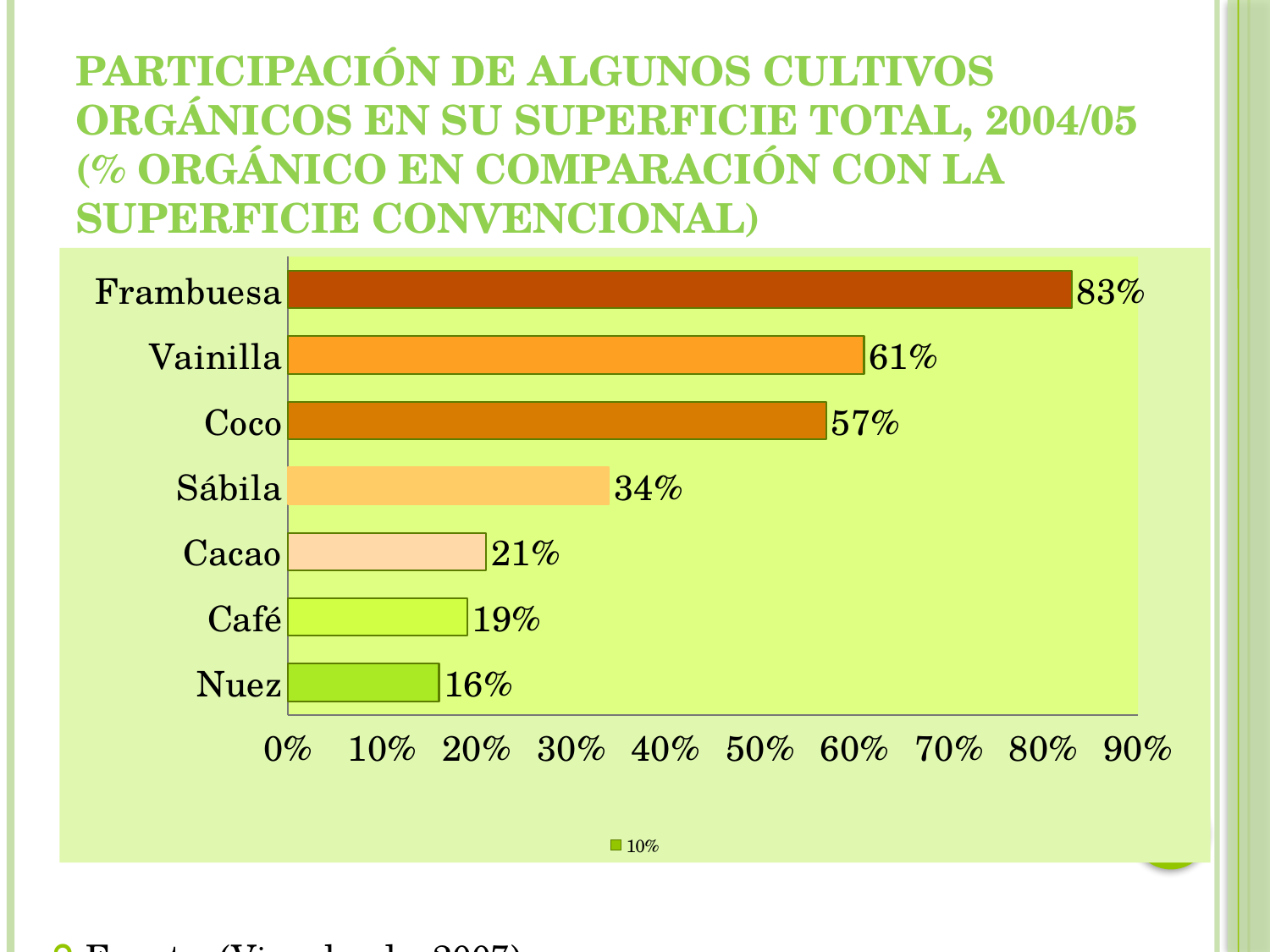

# Participación de algunos cultivos orgánicos en su superficie total, 2004/05 (% orgánico en comparación con la superficie convencional)

### Chart

| Category | 10% |
|---|---|
| Nuez | 0.1600000000000001 |
| Café | 0.19000000000000009 |
| Cacao | 0.21000000000000021 |
| Sábila | 0.34000000000000025 |
| Coco | 0.57 |
| Vainilla | 0.6100000000000007 |
| Frambuesa | 0.8300000000000006 |

Fuente: (Vinculando, 2007).